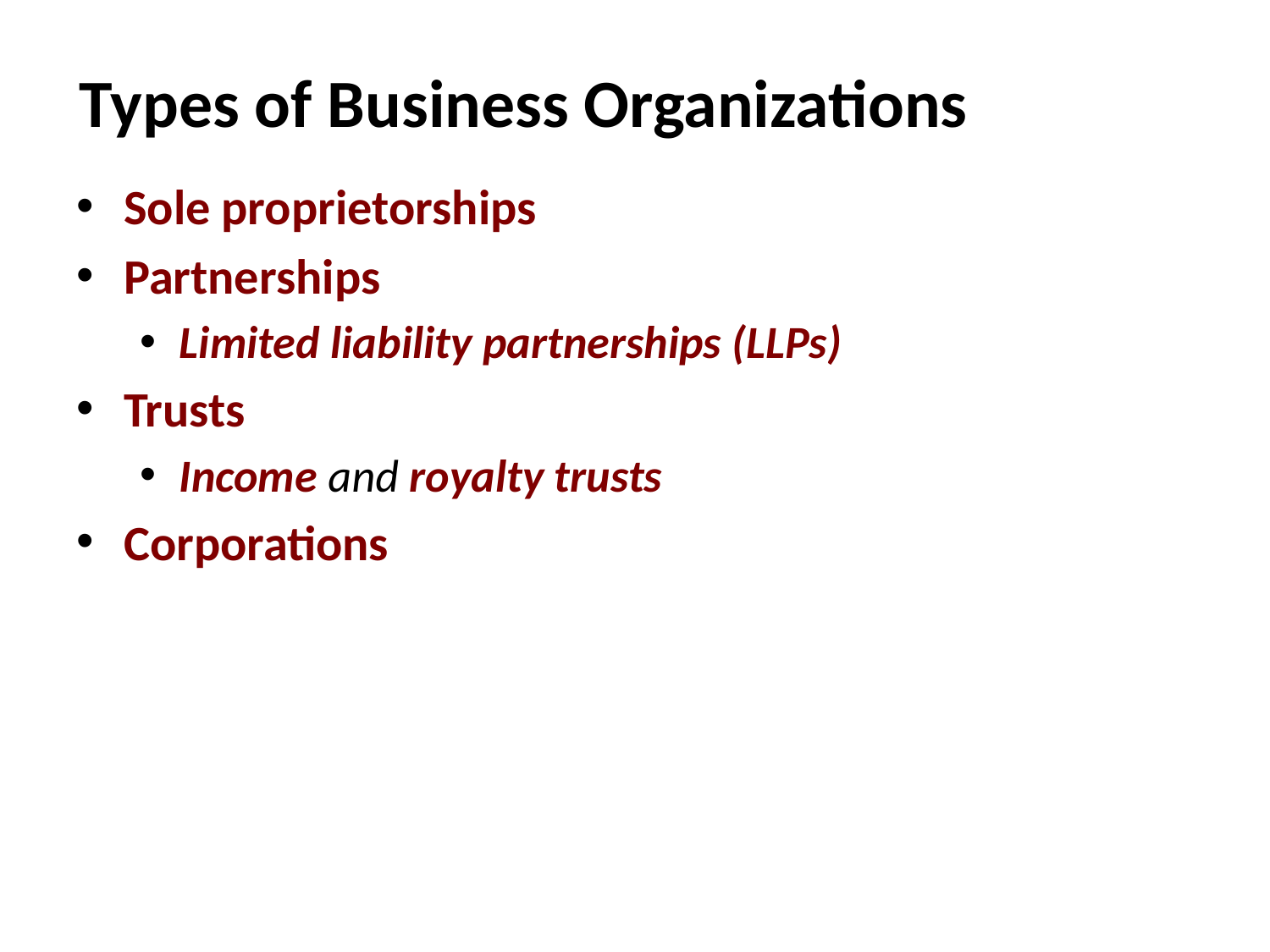

# Types of Business Organizations
Sole proprietorships
Partnerships
Limited liability partnerships (LLPs)
Trusts
Income and royalty trusts
Corporations
Booth/Cleary Introduction to Corporate Finance, Second Edition
3